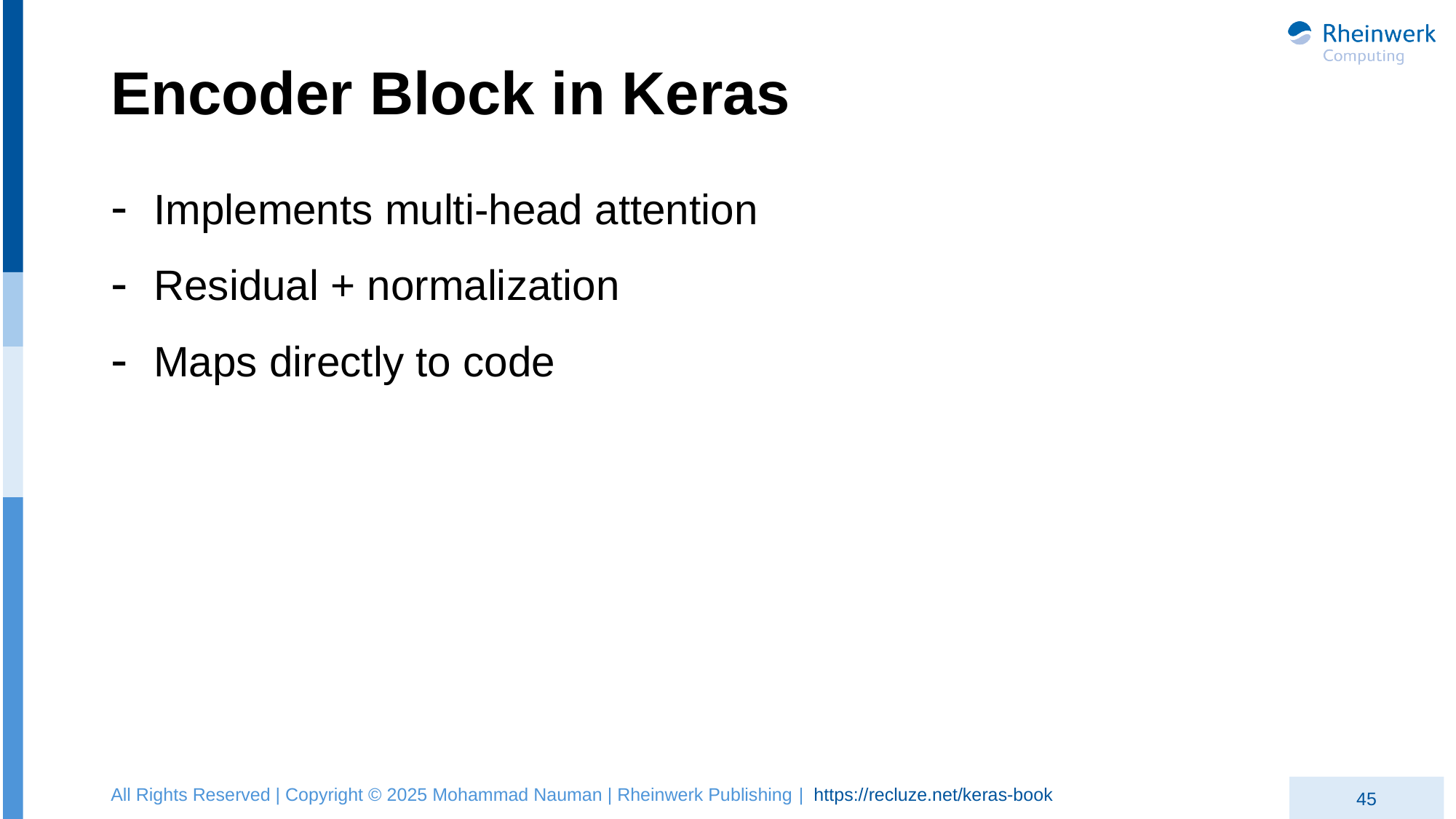

# Encoder Block in Keras
Implements multi-head attention
Residual + normalization
Maps directly to code